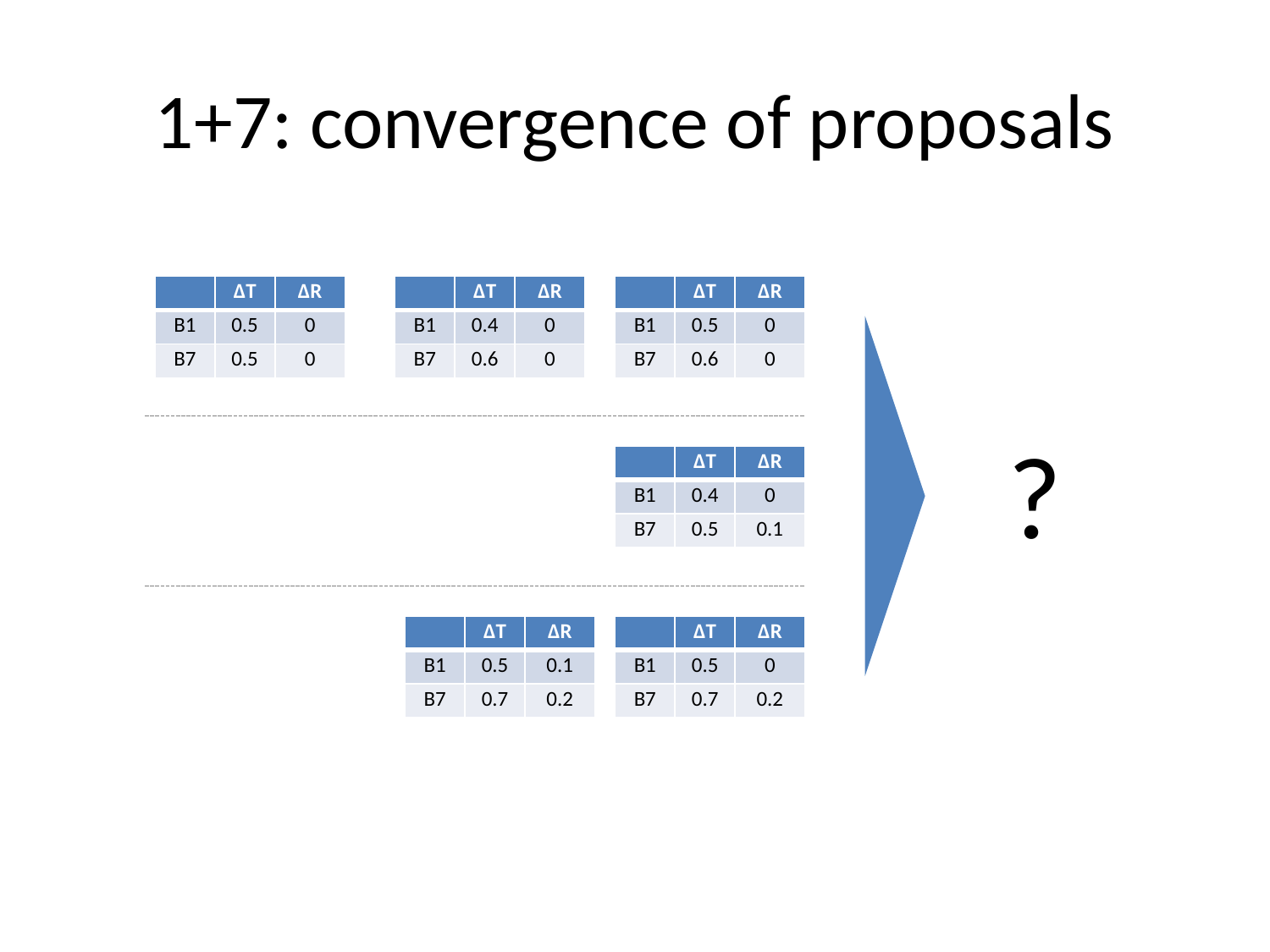

# 1+7: convergence of proposals
|  | ∆T | ∆R |
| --- | --- | --- |
| B1 | 0.5 | 0 |
| B7 | 0.5 | 0 |
|  | ∆T | ∆R |
| --- | --- | --- |
| B1 | 0.4 | 0 |
| B7 | 0.6 | 0 |
|  | ∆T | ∆R |
| --- | --- | --- |
| B1 | 0.5 | 0 |
| B7 | 0.6 | 0 |
?
|  | ∆T | ∆R |
| --- | --- | --- |
| B1 | 0.4 | 0 |
| B7 | 0.5 | 0.1 |

|  | ∆T | ∆R |
| --- | --- | --- |
| B1 | 0.5 | 0.1 |
| B7 | 0.7 | 0.2 |
|  | ∆T | ∆R |
| --- | --- | --- |
| B1 | 0.5 | 0 |
| B7 | 0.7 | 0.2 |